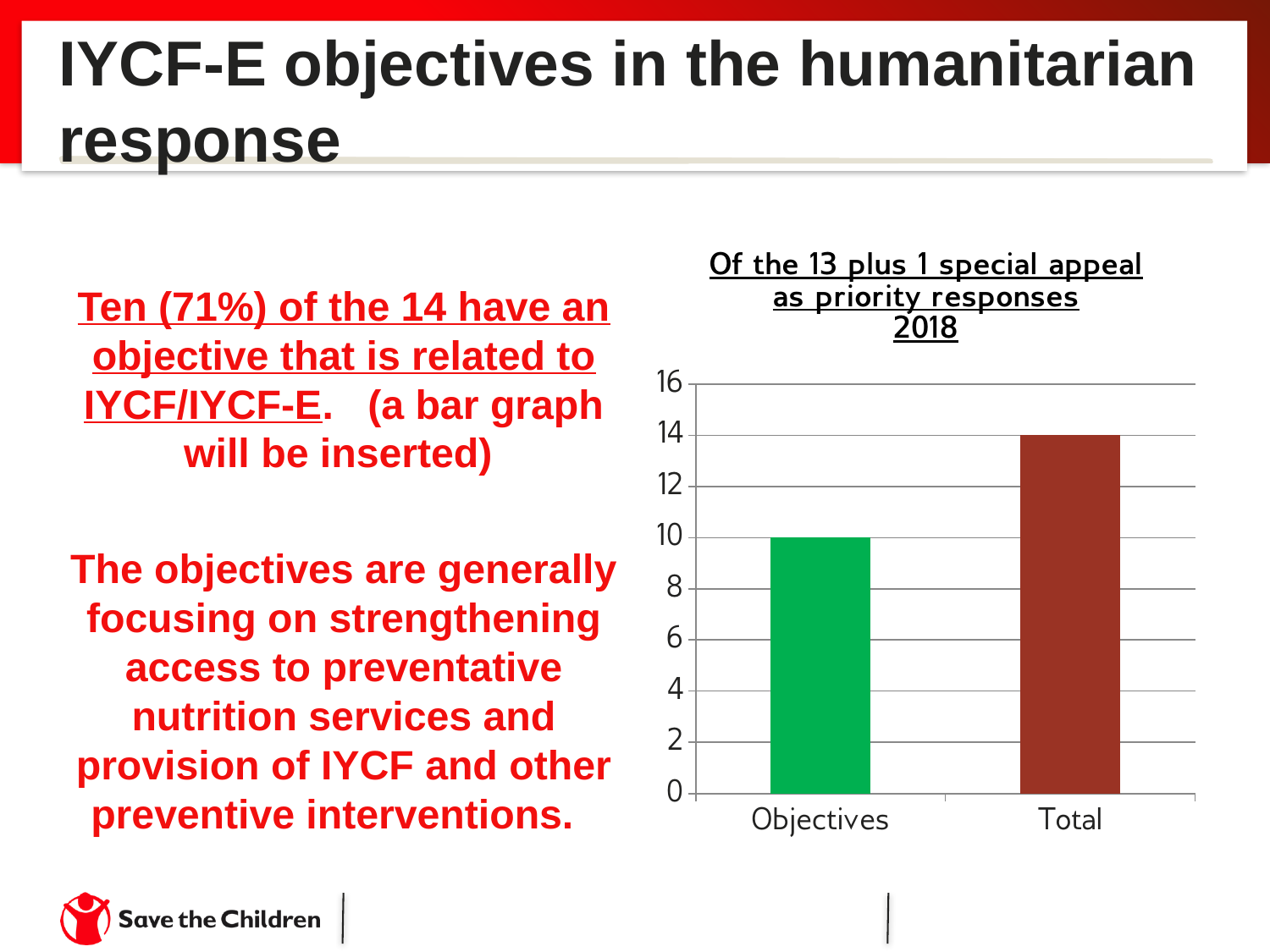

# IYCF-E objectives in the humanitarian response

Ten (71%) of the 14 have an objective that is related to IYCF/IYCF-E.   (a bar graph will be inserted)

The objectives are generally focusing on strengthening access to preventative nutrition services and provision of IYCF and other preventive interventions.

### Chart: Of the 13 plus 1 special appeal as priority responses
2018

| Category | 2018 |
|---|---|
| Objectives | 10.0 |
| Total | 14.0 |